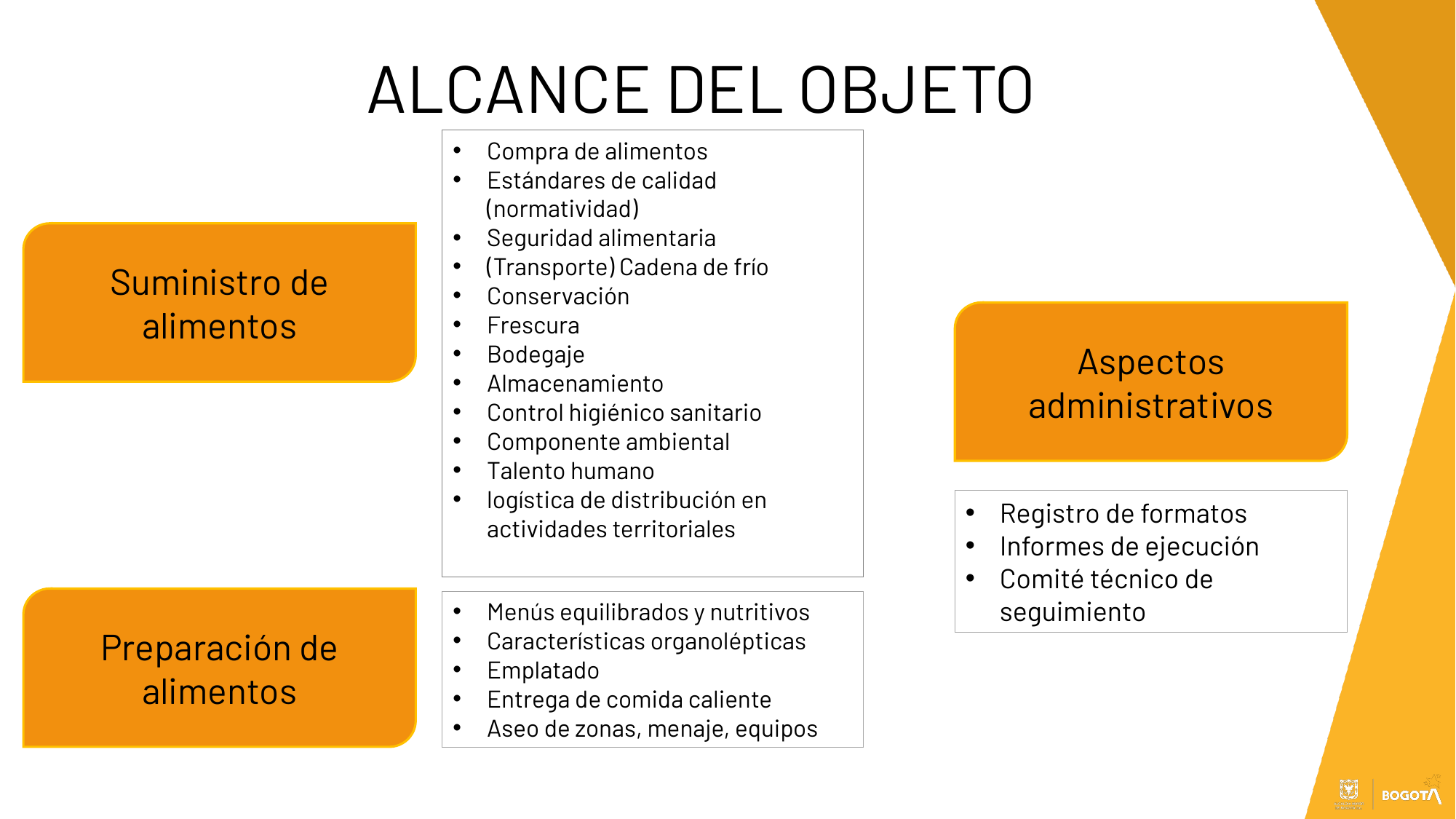

# ALCANCE DEL OBJETO
Compra de alimentos
Estándares de calidad (normatividad)
Seguridad alimentaria
(Transporte) Cadena de frío
Conservación
Frescura
Bodegaje
Almacenamiento
Control higiénico sanitario
Componente ambiental
Talento humano
logística de distribución en actividades territoriales

Suministro de alimentos
Aspectos administrativos
Registro de formatos
Informes de ejecución
Comité técnico de seguimiento
Preparación de alimentos
Menús equilibrados y nutritivos
Características organolépticas
Emplatado
Entrega de comida caliente
Aseo de zonas, menaje, equipos